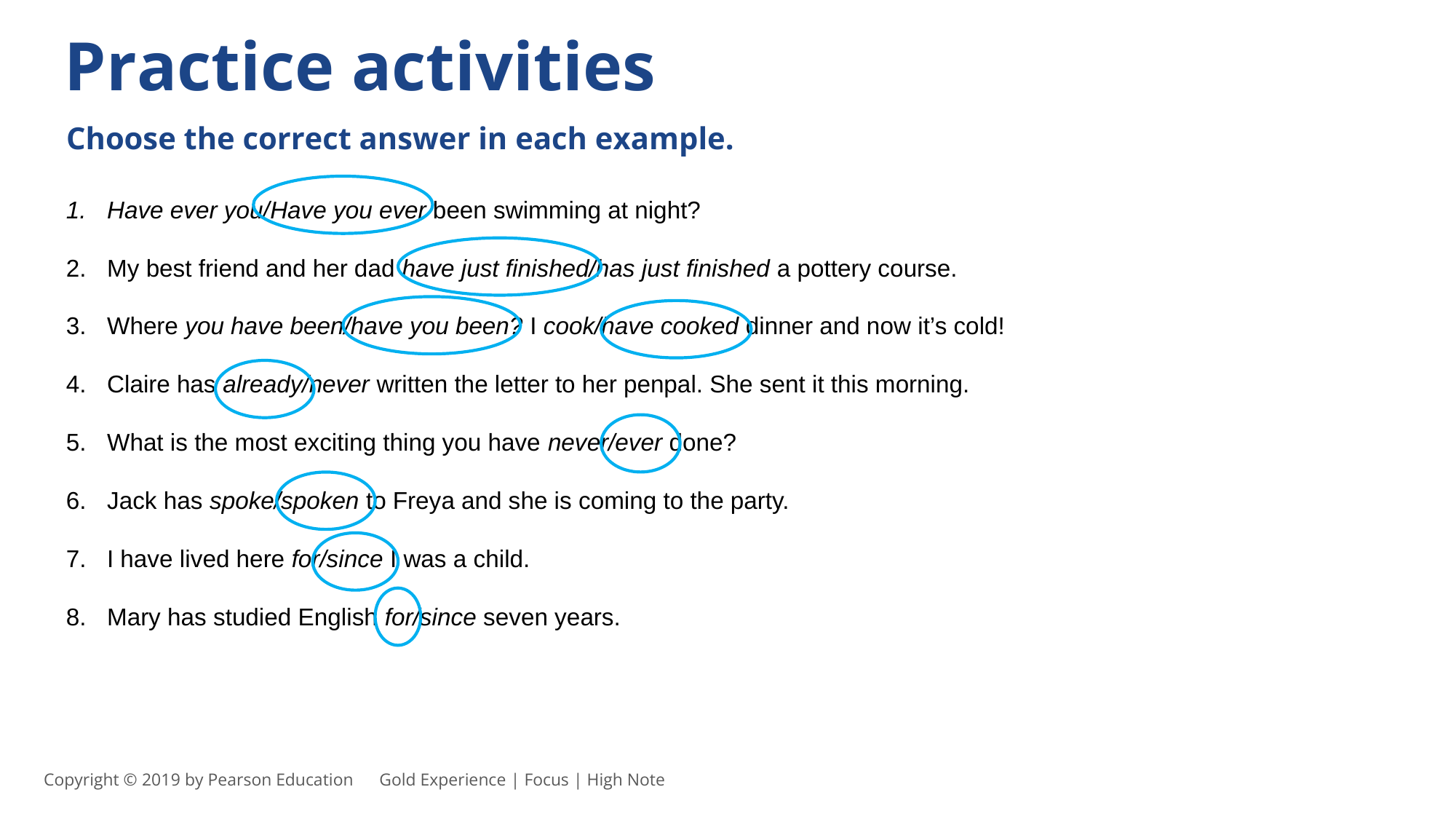

Practice activities
Choose the correct answer in each example.

Have ever you/Have you ever been swimming at night?

My best friend and her dad have just finished/has just finished a pottery course.

Where you have been/have you been? I cook/have cooked dinner and now it’s cold!

Claire has already/never written the letter to her penpal. She sent it this morning.

What is the most exciting thing you have never/ever done?

Jack has spoke/spoken to Freya and she is coming to the party.

I have lived here for/since I was a child.

Mary has studied English for/since seven years.

Copyright © 2019 by Pearson Education      Gold Experience | Focus | High Note